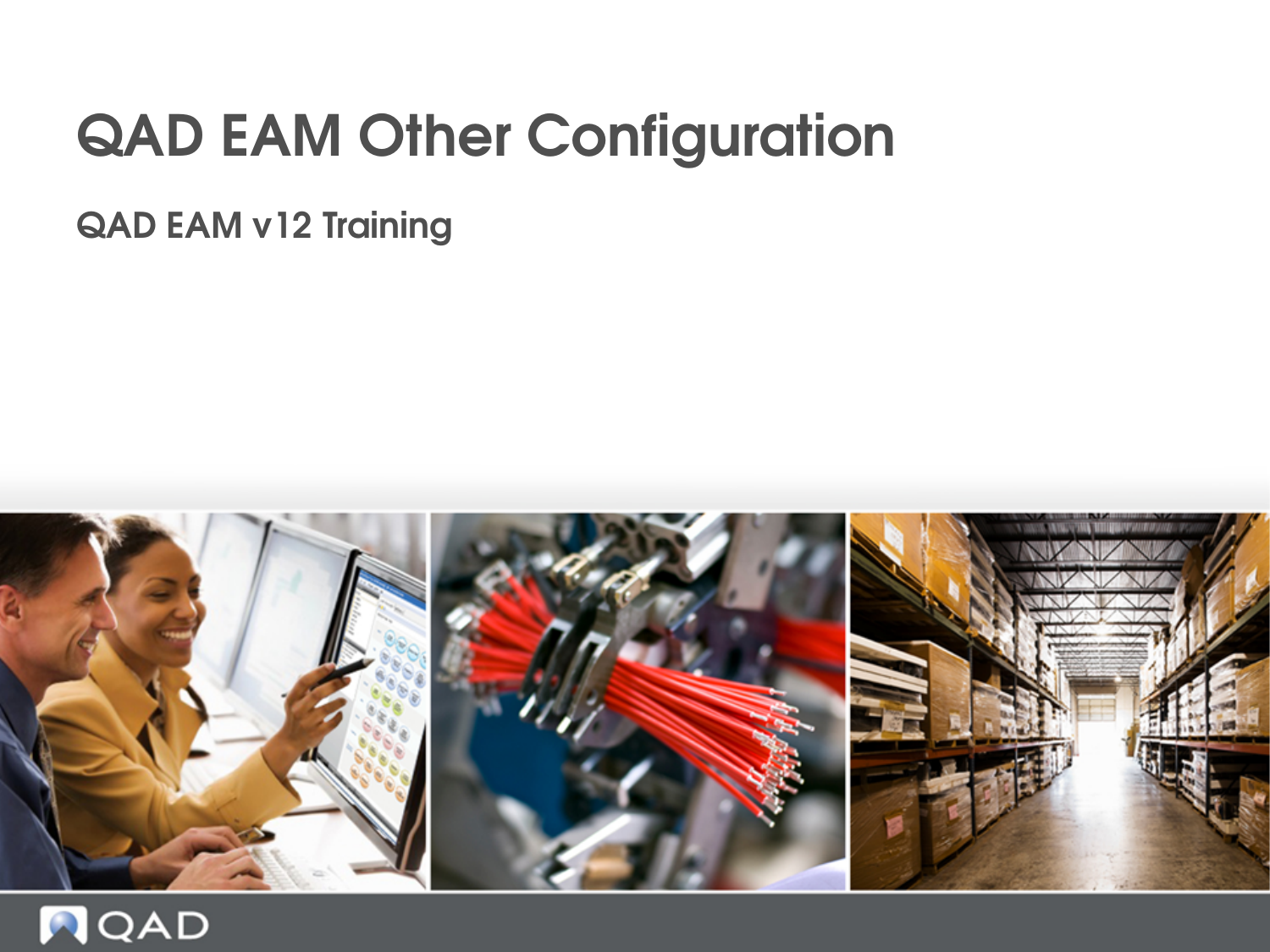

# QAD EAM Other Configuration
QAD EAM v12 Training